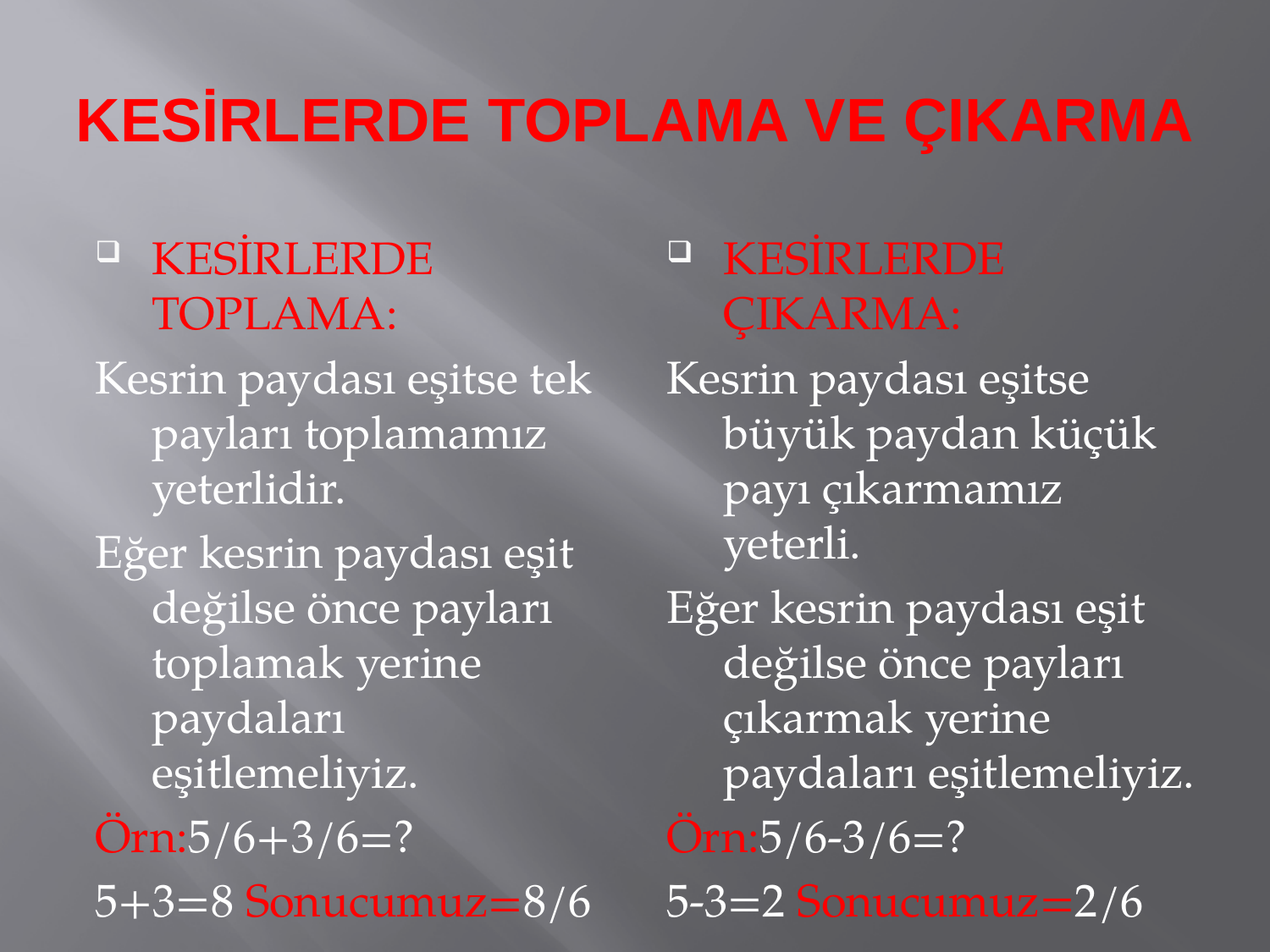

# KESİRLERDE TOPLAMA VE ÇIKARMA
KESİRLERDE TOPLAMA:
Kesrin paydası eşitse tek payları toplamamız yeterlidir.
Eğer kesrin paydası eşit değilse önce payları toplamak yerine paydaları eşitlemeliyiz.
Örn:5/6+3/6=?
5+3=8 Sonucumuz=8/6
KESİRLERDE ÇIKARMA:
Kesrin paydası eşitse büyük paydan küçük payı çıkarmamız yeterli.
Eğer kesrin paydası eşit değilse önce payları çıkarmak yerine paydaları eşitlemeliyiz.
Örn:5/6-3/6=?
5-3=2 Sonucumuz=2/6